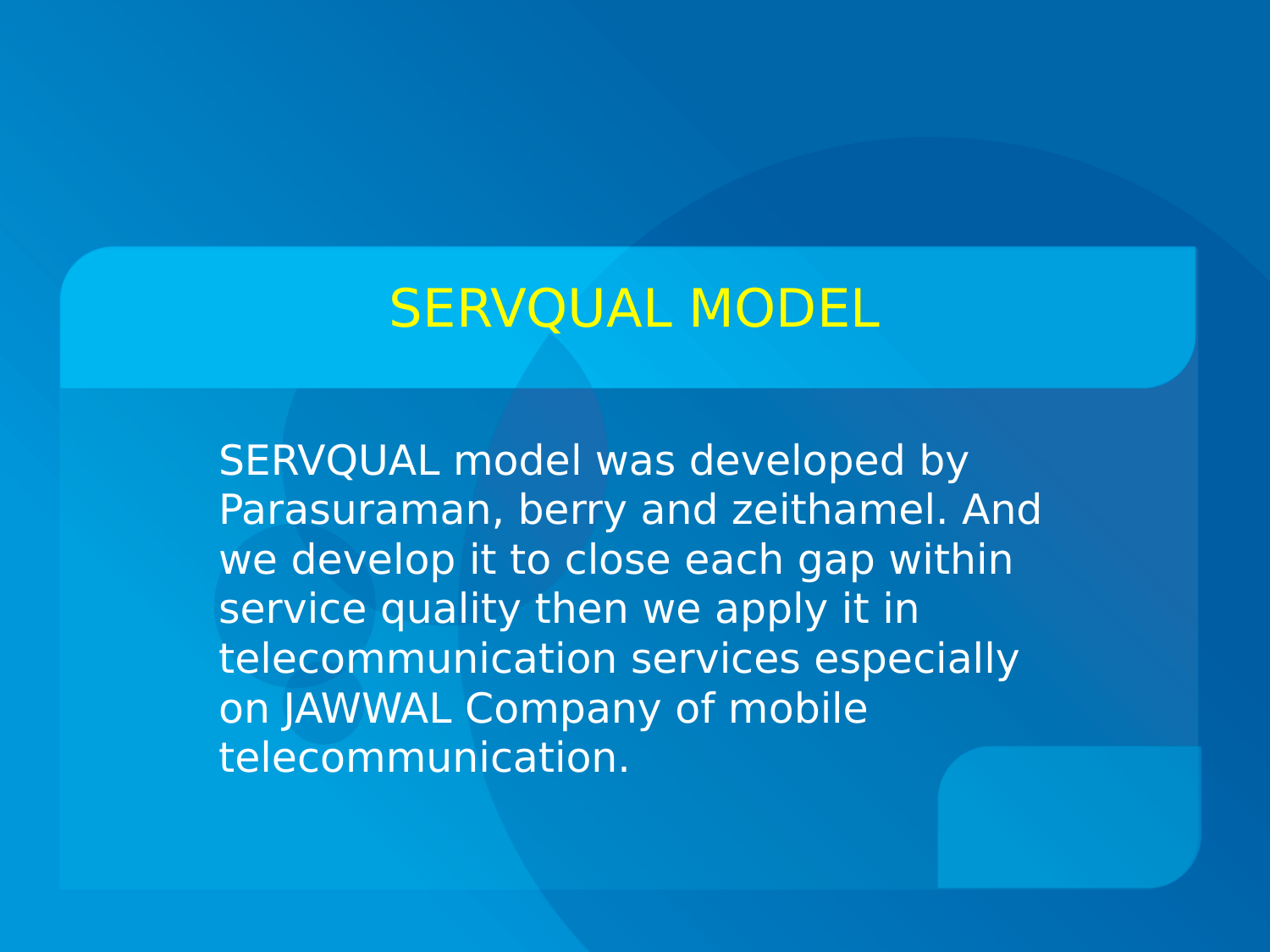

# SERVQUAL MODEL
SERVQUAL model was developed by Parasuraman, berry and zeithamel. And we develop it to close each gap within service quality then we apply it in telecommunication services especially on JAWWAL Company of mobile telecommunication.